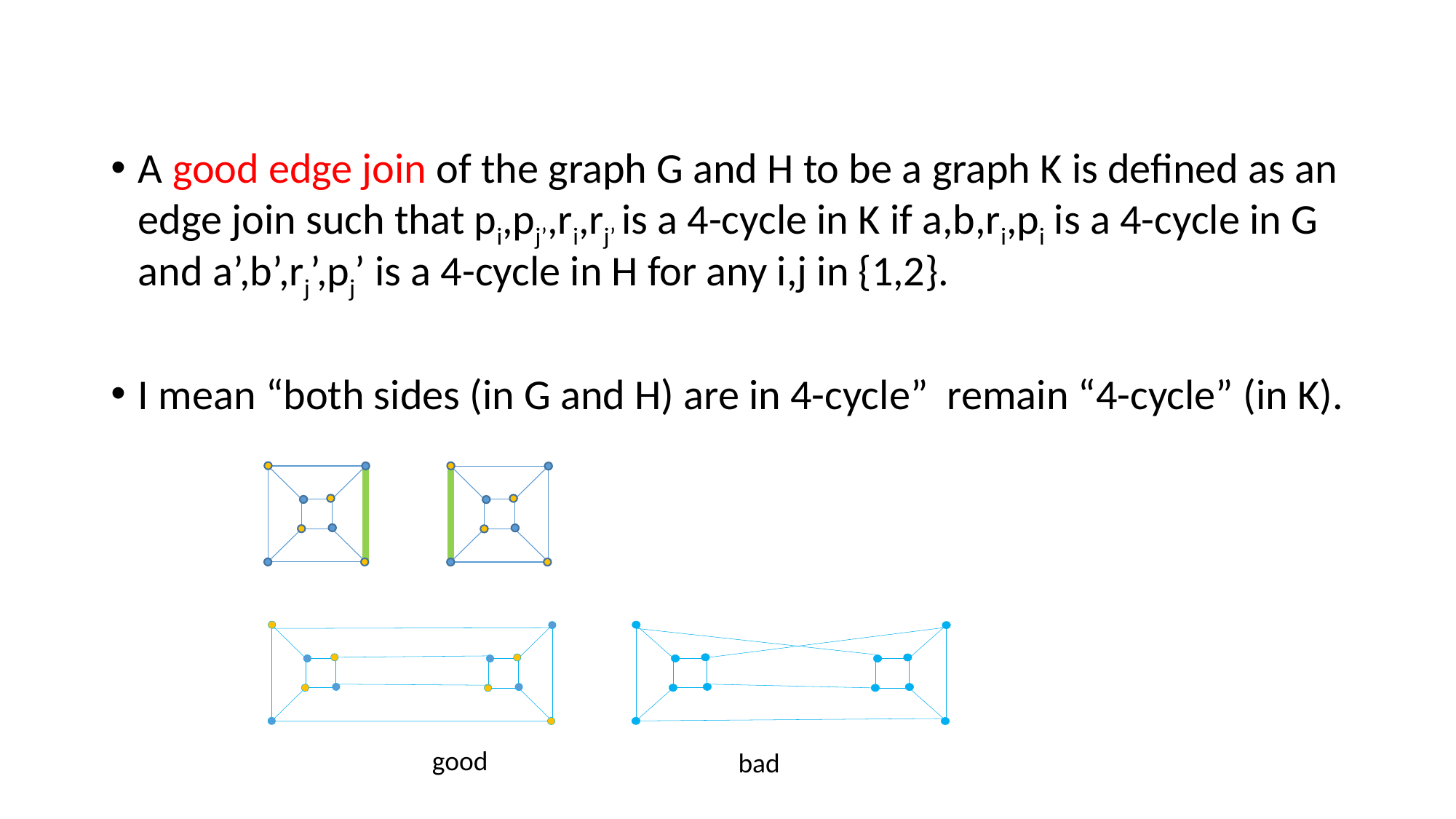

A good edge join of the graph G and H to be a graph K is defined as an edge join such that pi,pj’,ri,rj’ is a 4-cycle in K if a,b,ri,pi is a 4-cycle in G and a’,b’,rj’,pj’ is a 4-cycle in H for any i,j in {1,2}.

I mean “both sides (in G and H) are in 4-cycle”  remain “4-cycle” (in K).

good
bad